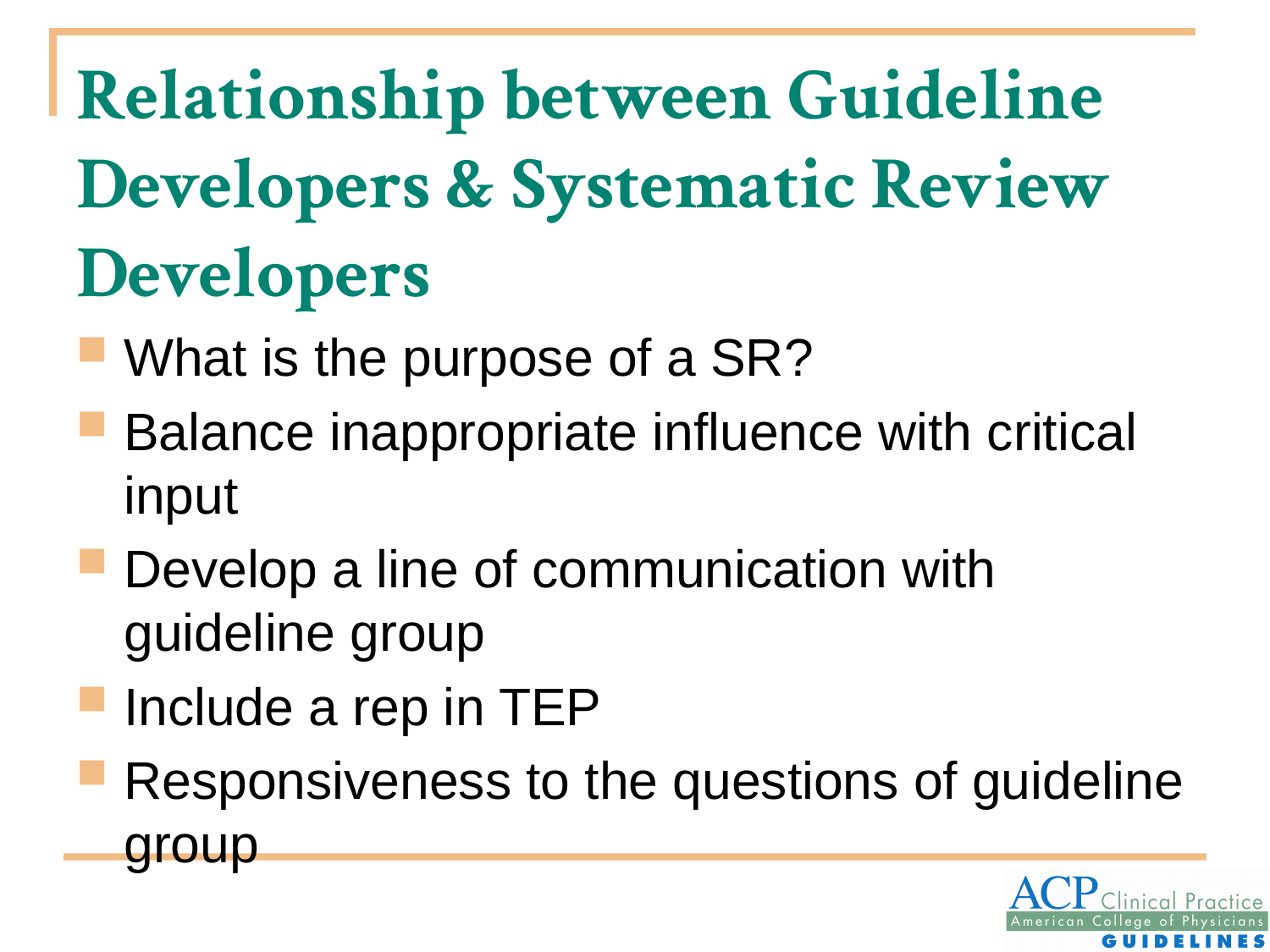

# Relationship between Guideline Developers & Systematic Review  Developers
What is the purpose of a SR?
Balance inappropriate influence with critical input
Develop a line of communication with guideline group
Include a rep in TEP
Responsiveness to the questions of guideline group